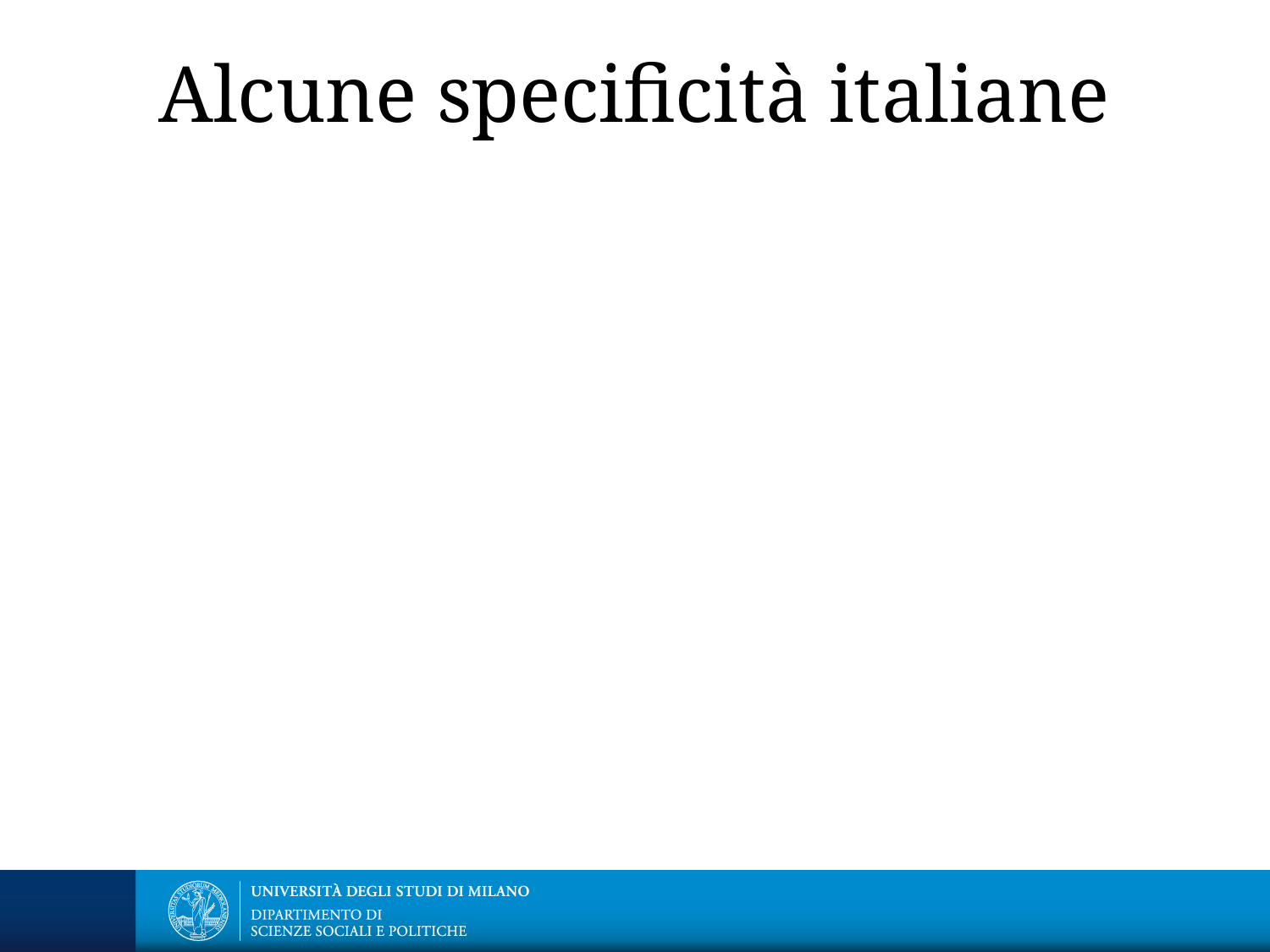

# Alcune specificità italiane
La questione della cittadinanza
La scarsa conoscenza della nostra lingua
L’inizio relativamente recente del fenomeno
La precarietà delle condizioni di vita e di alloggio
La fluidità e disorganicità degli arrivi
Lo schema dell’integrazione subalterna e le sue ricadute